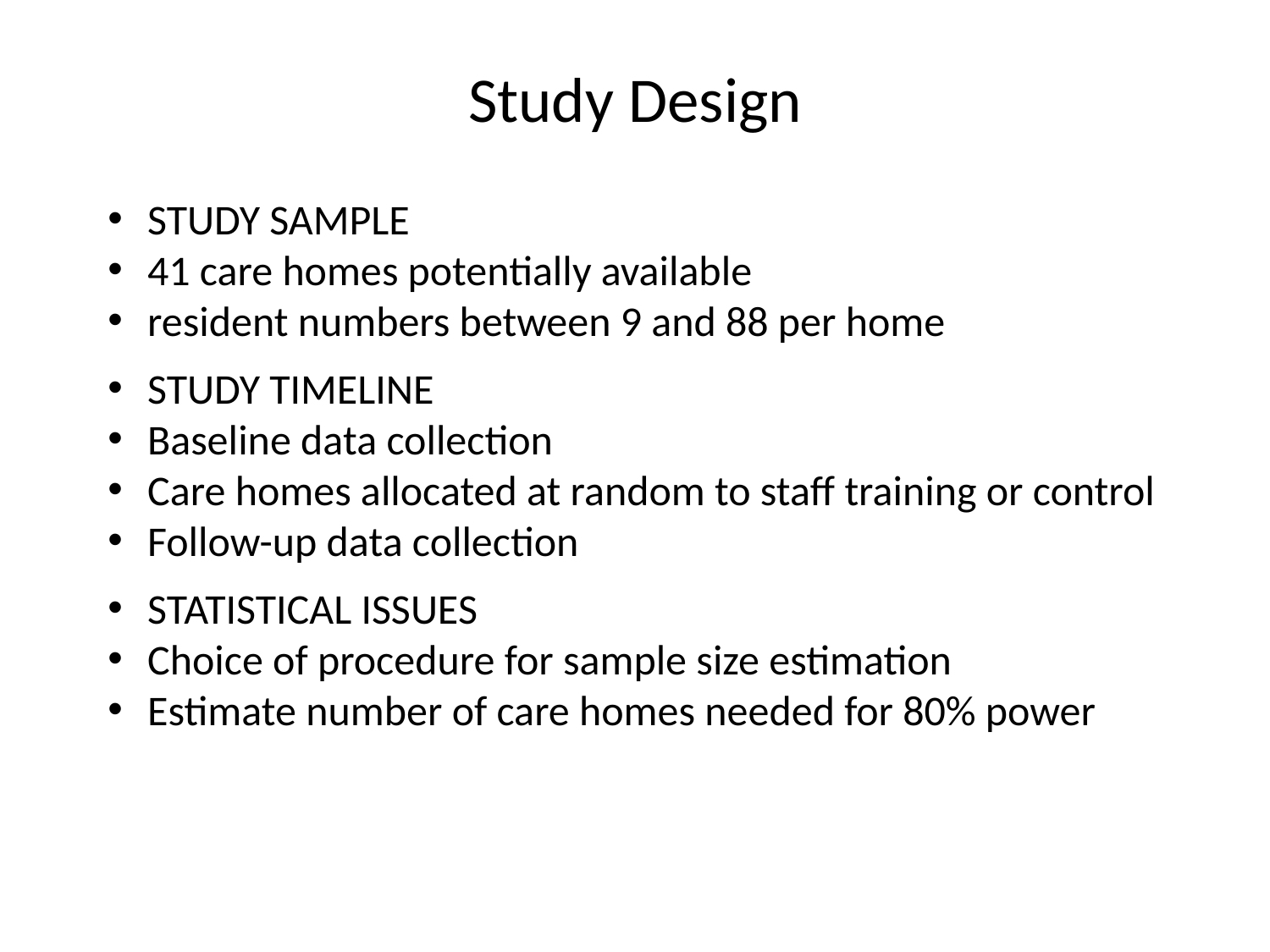

# Study Design
STUDY SAMPLE
41 care homes potentially available
resident numbers between 9 and 88 per home

STUDY TIMELINE
Baseline data collection
Care homes allocated at random to staff training or control
Follow-up data collection

STATISTICAL ISSUES
Choice of procedure for sample size estimation
Estimate number of care homes needed for 80% power